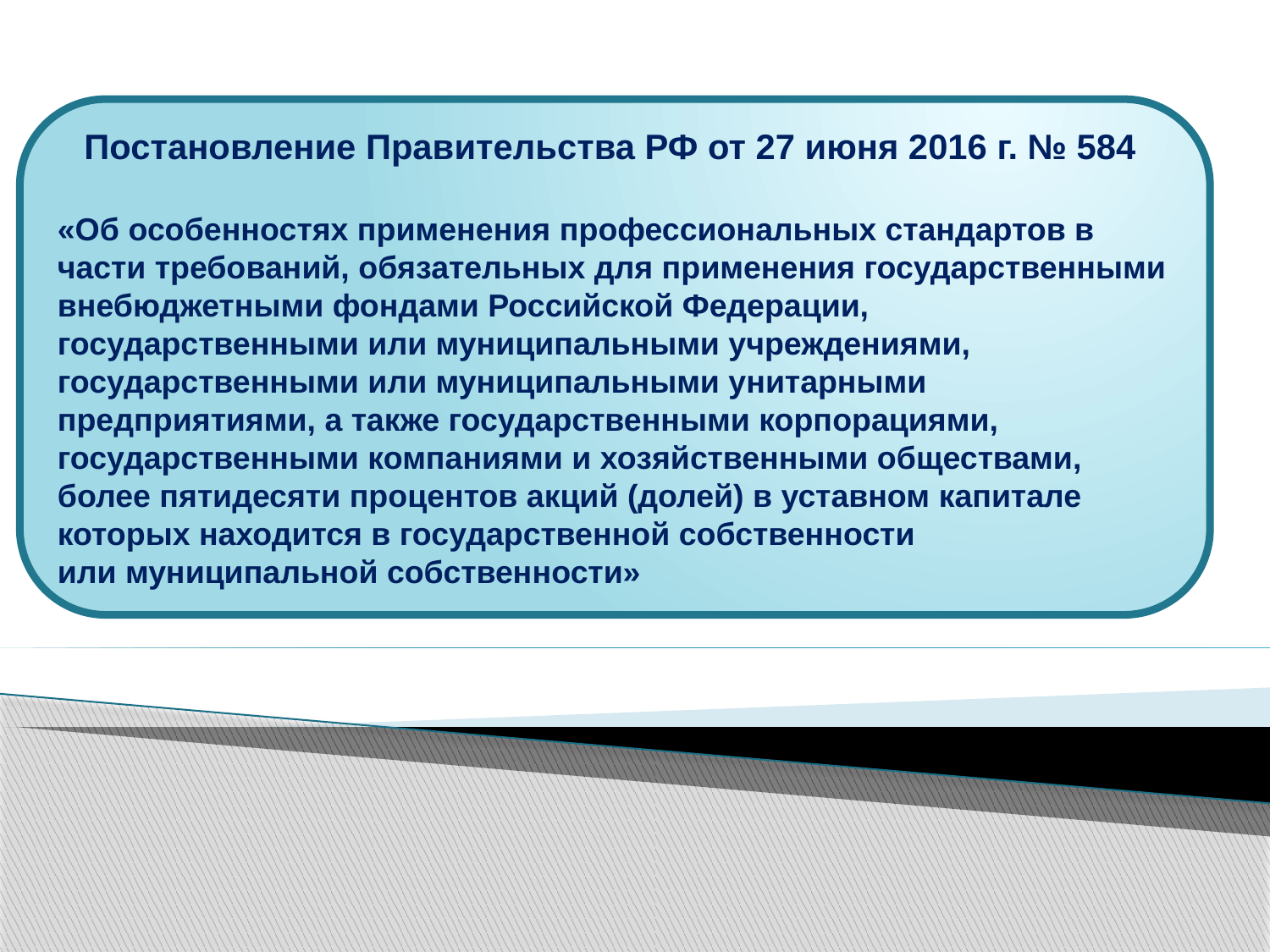

Постановление Правительства РФ от 27 июня 2016 г. № 584

«Об особенностях применения профессиональных стандартов в части требований, обязательных для применения государственными внебюджетными фондами Российской Федерации, государственными или муниципальными учреждениями, государственными или муниципальными унитарными предприятиями, а также государственными корпорациями, государственными компаниями и хозяйственными обществами, более пятидесяти процентов акций (долей) в уставном капитале которых находится в государственной собственности
или муниципальной собственности»